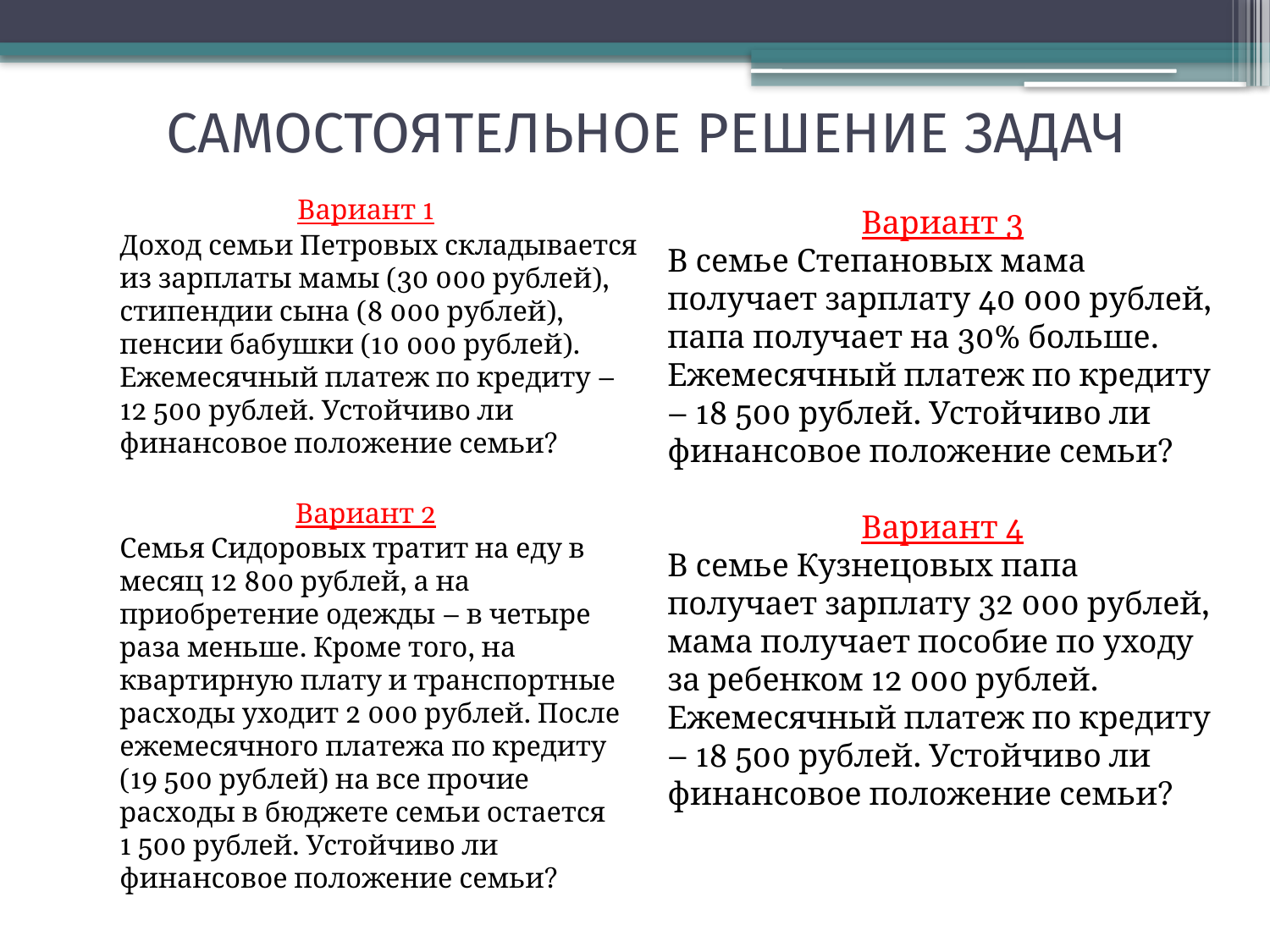

# САМОСТОЯТЕЛЬНОЕ РЕШЕНИЕ ЗАДАЧ
Вариант 1
	Доход семьи Петровых складывается из зарплаты мамы (30 000 рублей), стипендии сына (8 000 рублей), пенсии бабушки (10 000 рублей). Ежемесячный платеж по кредиту – 12 500 рублей. Устойчиво ли финансовое положение семьи?

Вариант 2
	Семья Сидоровых тратит на еду в месяц 12 800 рублей, а на приобретение одежды – в четыре раза меньше. Кроме того, на квартирную плату и транспортные расходы уходит 2 000 рублей. После ежемесячного платежа по кредиту (19 500 рублей) на все прочие расходы в бюджете семьи остается 1 500 рублей. Устойчиво ли финансовое положение семьи?

Вариант 3
В семье Степановых мама получает зарплату 40 000 рублей, папа получает на 30% больше. Ежемесячный платеж по кредиту – 18 500 рублей. Устойчиво ли финансовое положение семьи?

Вариант 4
В семье Кузнецовых папа получает зарплату 32 000 рублей, мама получает пособие по уходу за ребенком 12 000 рублей. Ежемесячный платеж по кредиту – 18 500 рублей. Устойчиво ли финансовое положение семьи?